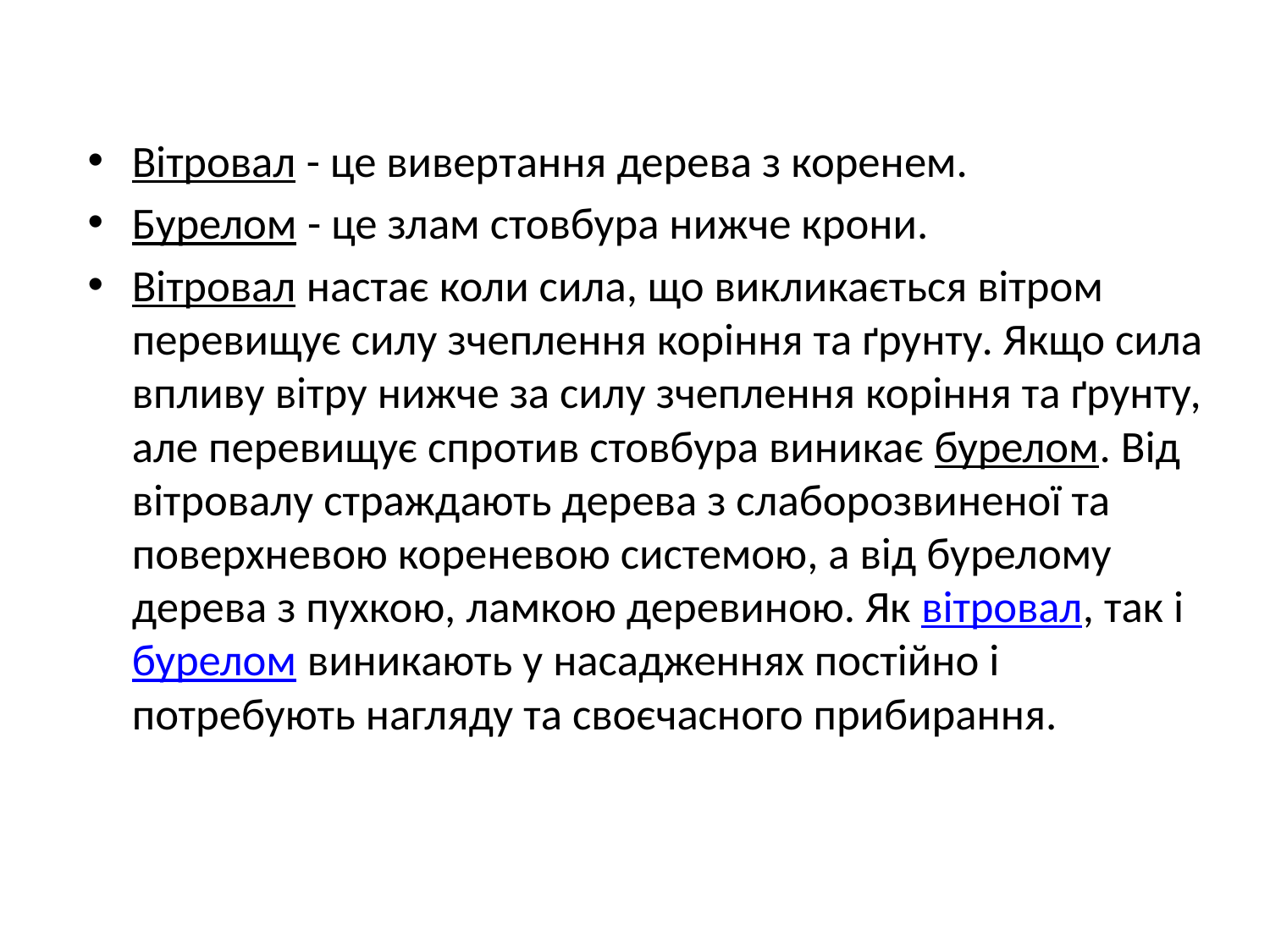

Вітровал - це вивертання дерева з коренем.
Бурелом - це злам стовбура нижче крони.
Вітровал настає коли сила, що викликається вітром перевищує силу зчеплення коріння та ґрунту. Якщо сила впливу вітру нижче за силу зчеплення коріння та ґрунту, але перевищує спротив стовбура виникає бурелом. Від вітровалу страждають дерева з слаборозвиненої та поверхневою кореневою системою, а від бурелому дерева з пухкою, ламкою деревиною. Як вітровал, так і бурелом виникають у насадженнях постійно і потребують нагляду та своєчасного прибирання.